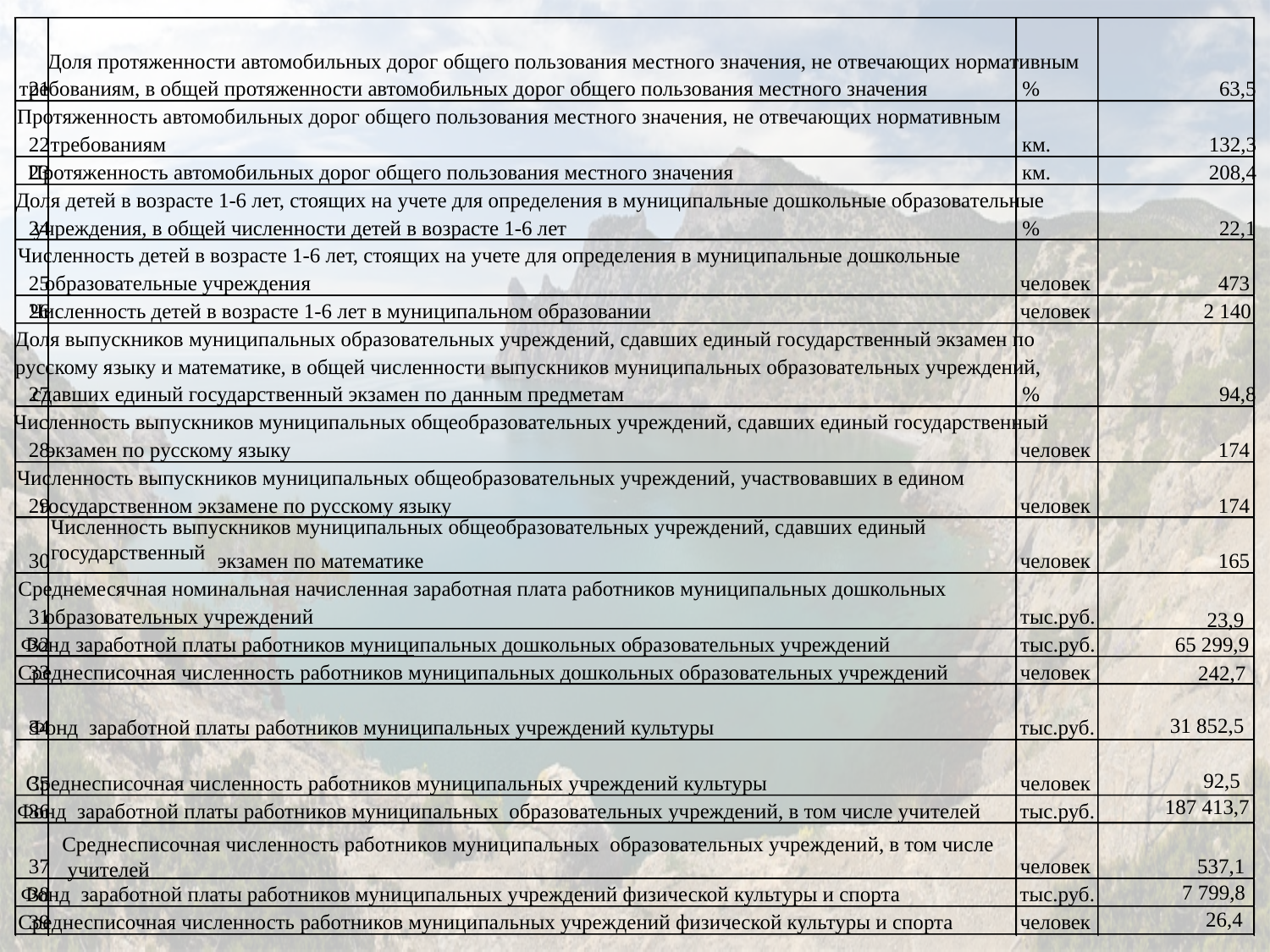

Доля протяженности автомобильных дорог общего пользования местного значения, не отвечающих нормативным
21
требованиям, в общей протяженности автомобильных дорог общего пользования местного значения
%
63,5

Протяженность автомобильных дорог общего пользования местного значения, не отвечающих нормативным
22
требованиям
км.
132,3

23
Протяженность автомобильных дорог общего пользования местного значения
км.
208,4

Доля детей в возрасте 1-6 лет, стоящих на учете для определения в муниципальные дошкольные образовательные
24
учреждения, в общей численности детей в возрасте 1-6 лет
%
22,1

Численность детей в возрасте 1-6 лет, стоящих на учете для определения в муниципальные дошкольные
25
образовательные учреждения
человек
  473

26
Численность детей в возрасте 1-6 лет в муниципальном образовании
человек
  2 140

Доля выпускников муниципальных образовательных учреждений, сдавших единый государственный экзамен по
русскому языку и математике, в общей численности выпускников муниципальных образовательных учреждений,
27
сдавших единый государственный экзамен по данным предметам
%
94,8

Численность выпускников муниципальных общеобразовательных учреждений, сдавших единый государственный
28
экзамен по русскому языку
человек
  174

Численность выпускников муниципальных общеобразовательных учреждений, участвовавших в едином
29
государственном экзамене по русскому языку
человек
  174
Численность выпускников муниципальных общеобразовательных учреждений, сдавших единый
государственный

30
                               экзамен по математике
человек
  165

Среднемесячная номинальная начисленная заработная плата работников муниципальных дошкольных
31
образовательных учреждений
тыс.руб.
23,9

32
Фонд заработной платы работников муниципальных дошкольных образовательных учреждений
тыс.руб.
65 299,9

33
Среднесписочная численность работников муниципальных дошкольных образовательных учреждений
человек
242,7

31 852,5
34
Фонд  заработной платы работников муниципальных учреждений культуры
тыс.руб.

92,5
35
Среднесписочная численность работников муниципальных учреждений культуры
человек
187 413,7

36
Фонд  заработной платы работников муниципальных  образовательных учреждений, в том числе учителей
тыс.руб.

Среднесписочная численность работников муниципальных  образовательных учреждений, в том числе
 учителей
37
человек
537,1

7 799,8
38
Фонд  заработной платы работников муниципальных учреждений физической культуры и спорта
тыс.руб.

26,4

39
Среднесписочная численность работников муниципальных учреждений физической культуры и спорта
человек